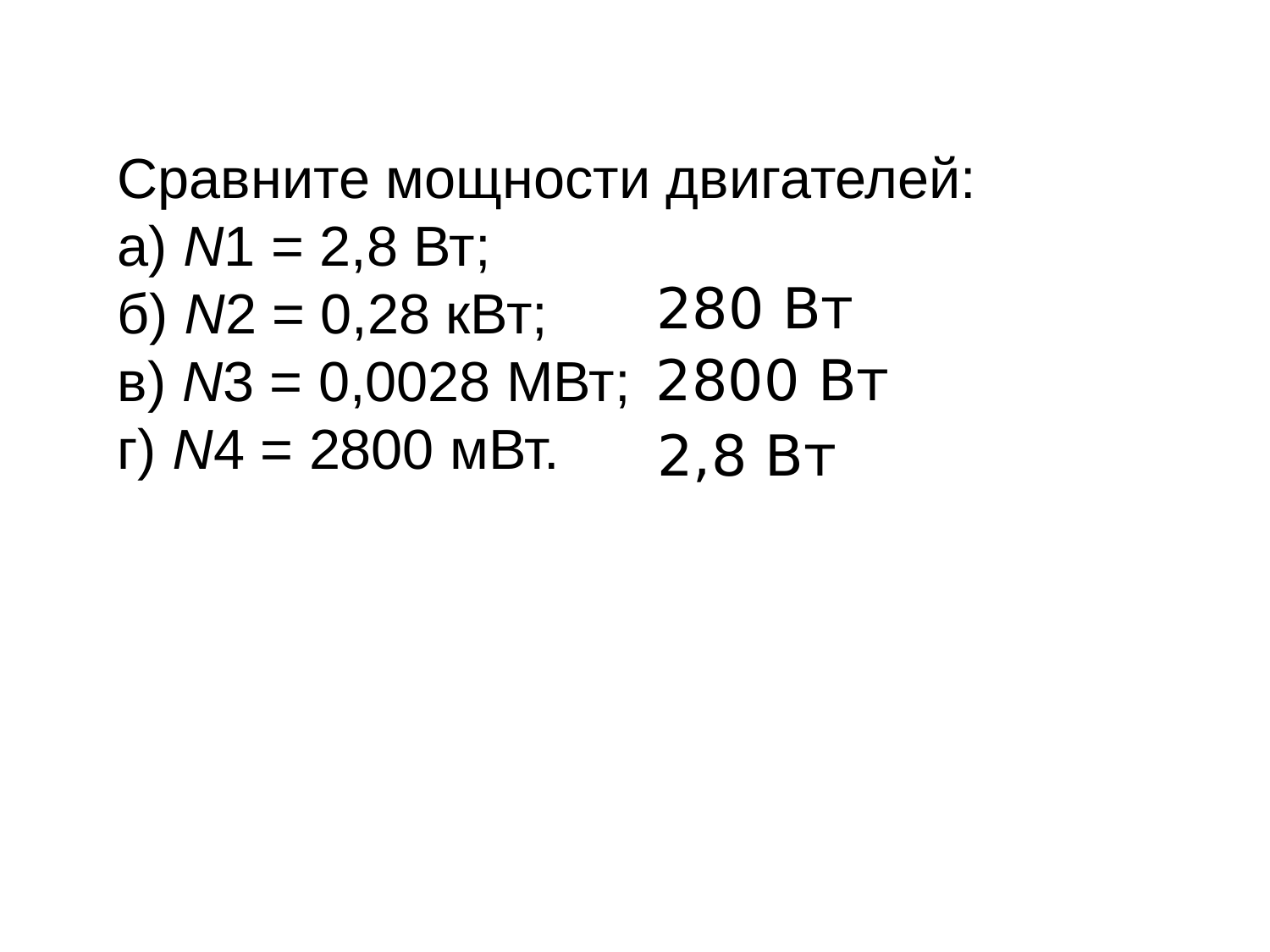

Сравните мощности двигателей:
а) N1 = 2,8 Вт;
б) N2 = 0,28 кВт;
в) N3 = 0,0028 МВт;
г) N4 = 2800 мВт.
280 Вт
2800 Вт
2,8 Вт